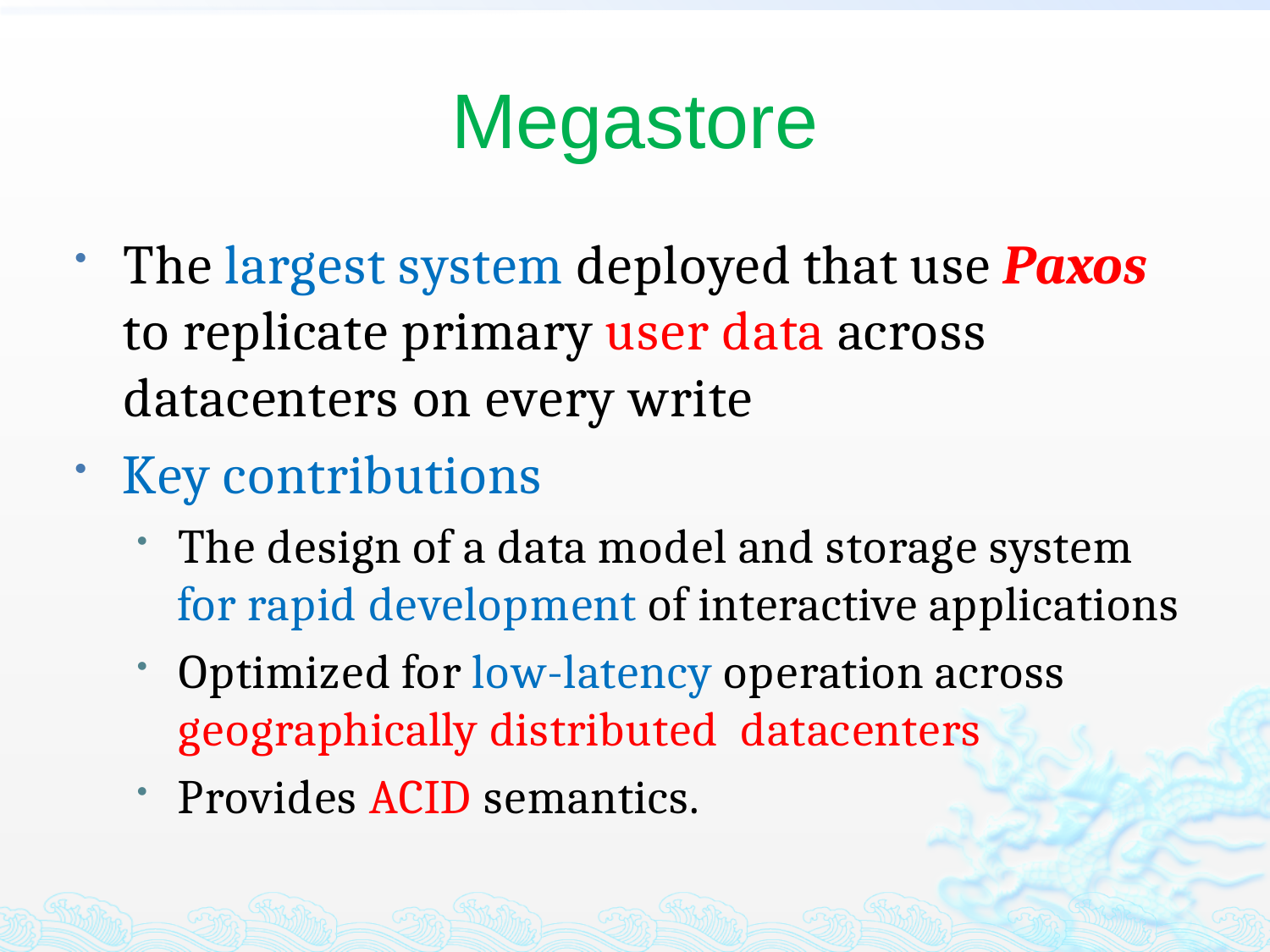

# Megastore
The largest system deployed that use Paxos to replicate primary user data across datacenters on every write
Key contributions
The design of a data model and storage system for rapid development of interactive applications
Optimized for low-latency operation across geographically distributed  datacenters
Provides ACID semantics.